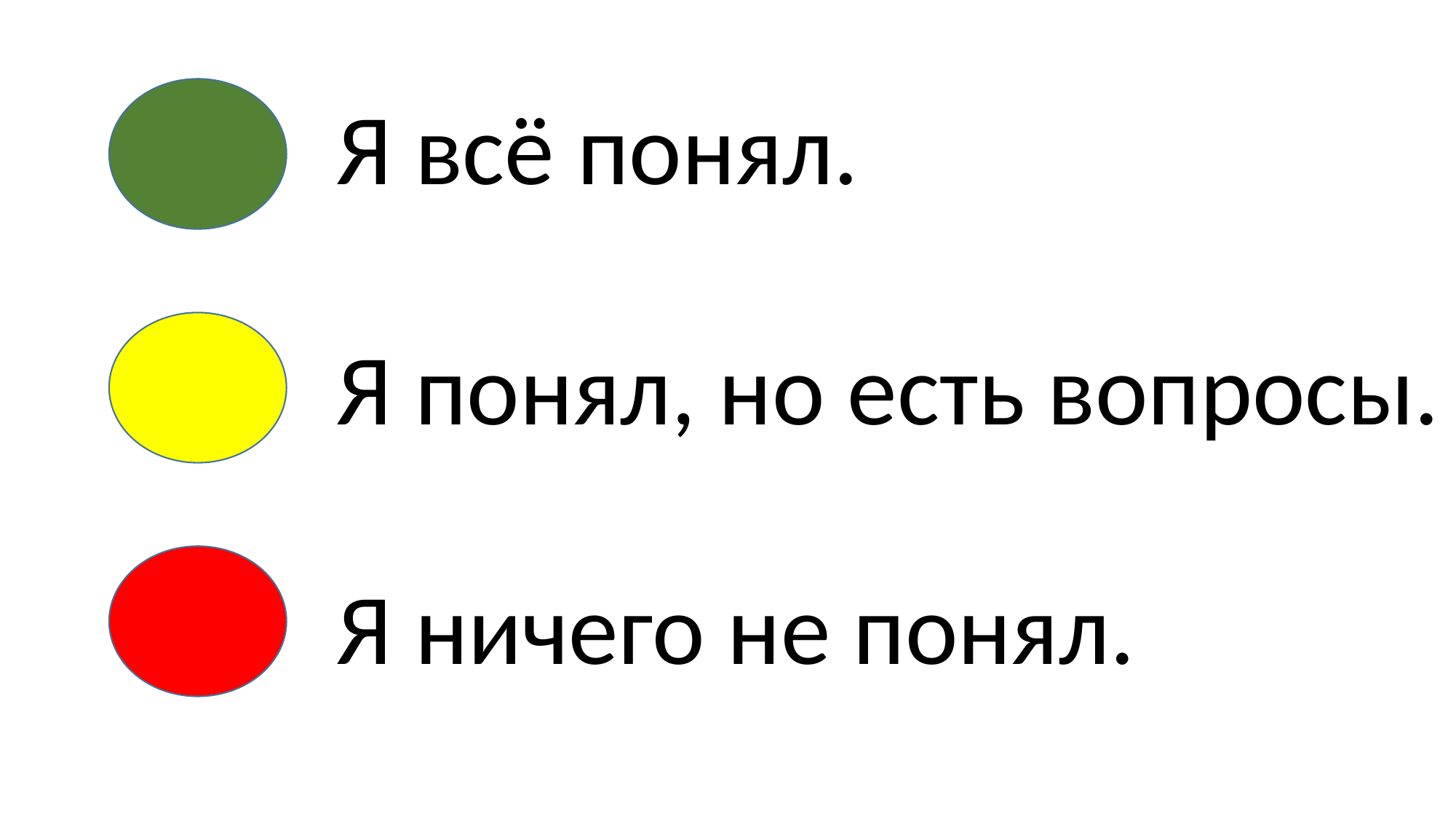

Я всё понял.

Я понял, но есть вопросы.

Я ничего не понял.